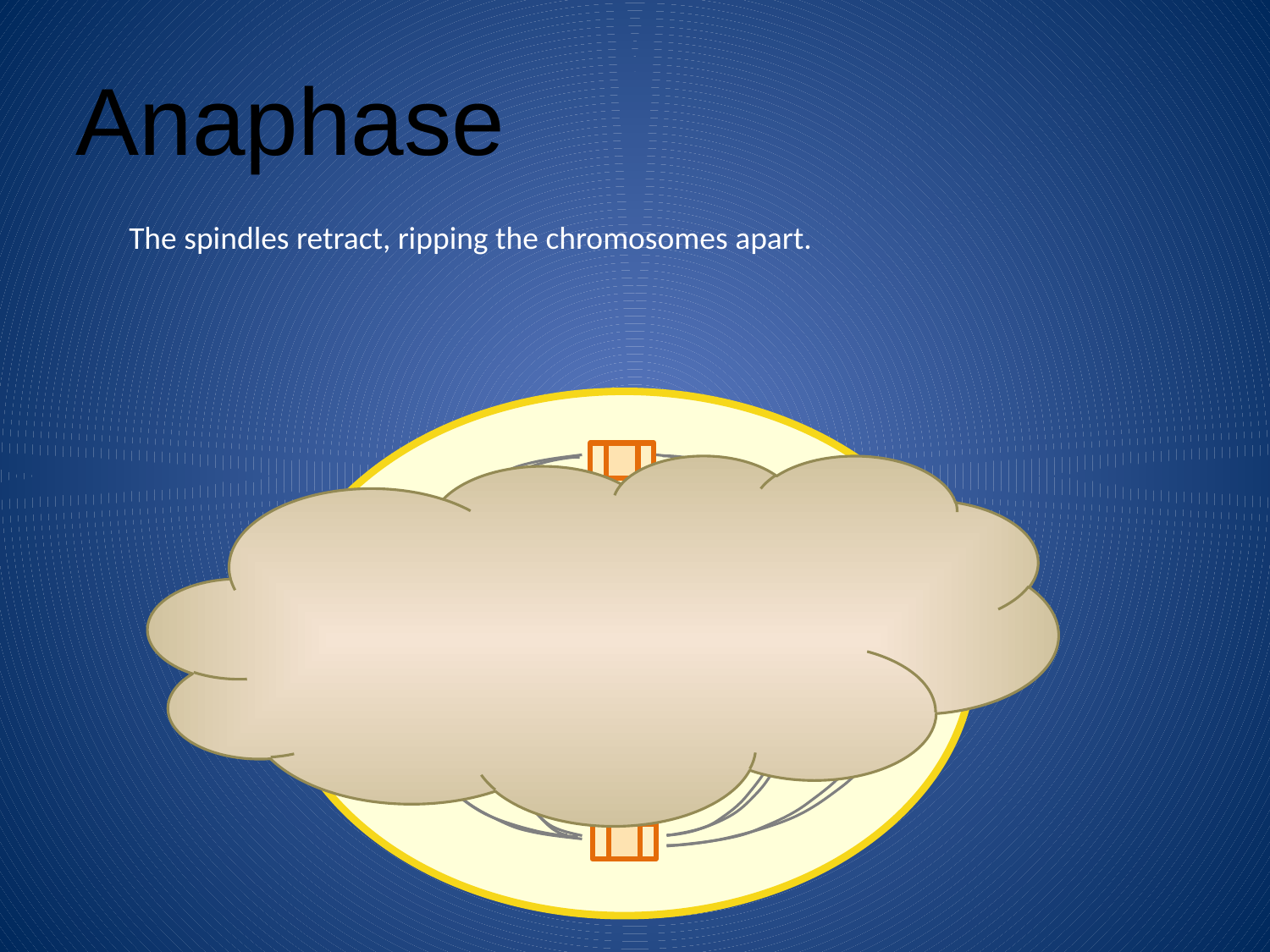

Anaphase
The spindles retract, ripping the chromosomes apart.